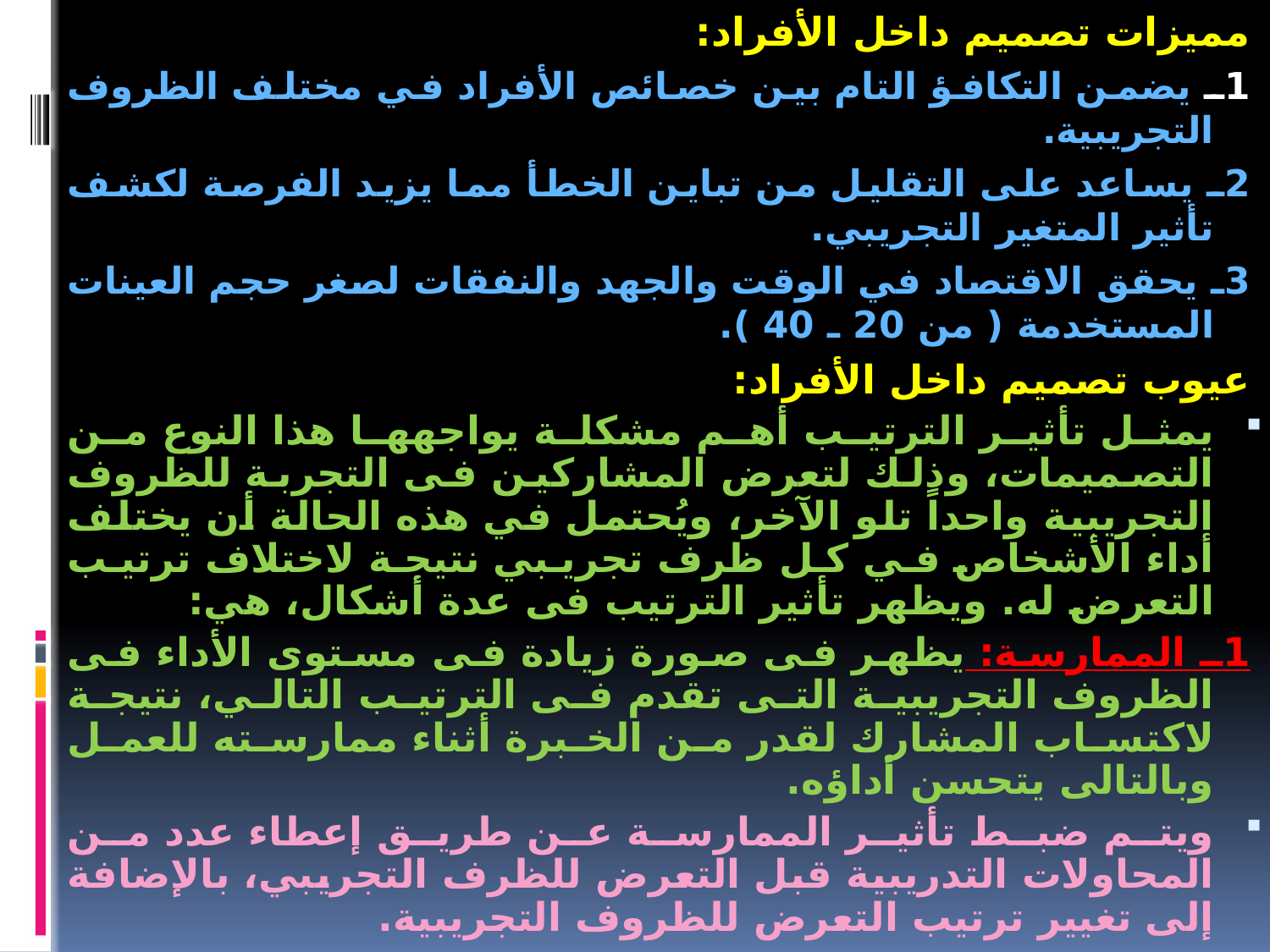

مميزات تصميم داخل الأفراد:
1ـ يضمن التكافؤ التام بين خصائص الأفراد في مختلف الظروف التجريبية.
2ـ يساعد على التقليل من تباين الخطأ مما يزيد الفرصة لكشف تأثير المتغير التجريبي.
3ـ يحقق الاقتصاد في الوقت والجهد والنفقات لصغر حجم العينات المستخدمة ( من 20 ـ 40 ).
عيوب تصميم داخل الأفراد:
يمثل تأثير الترتيب أهم مشكلة يواجهها هذا النوع من التصميمات، وذلك لتعرض المشاركين فى التجربة للظروف التجريبية واحداً تلو الآخر، ويُحتمل في هذه الحالة أن يختلف أداء الأشخاص في كل ظرف تجريبي نتيجة لاختلاف ترتيب التعرض له. ويظهر تأثير الترتيب فى عدة أشكال، هي:
1ـ الممارسة: يظهر فى صورة زيادة فى مستوى الأداء فى الظروف التجريبية التى تقدم فى الترتيب التالي، نتيجة لاكتساب المشارك لقدر من الخبرة أثناء ممارسته للعمل وبالتالى يتحسن أداؤه.
ويتم ضبط تأثير الممارسة عن طريق إعطاء عدد من المحاولات التدريبية قبل التعرض للظرف التجريبي، بالإضافة إلى تغيير ترتيب التعرض للظروف التجريبية.